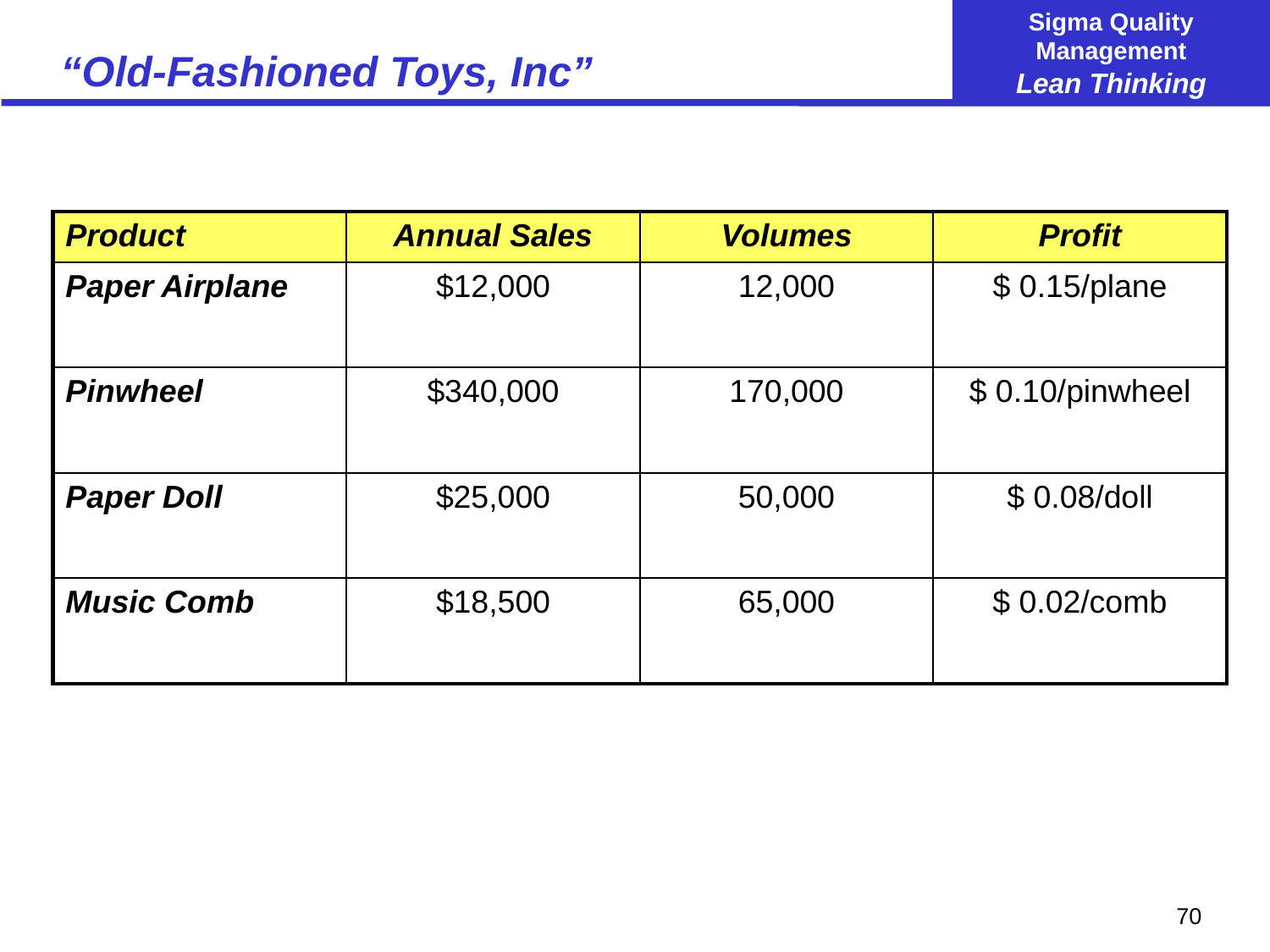

# “Old-Fashioned Toys, Inc”
| Product | Annual Sales | Volumes | Profit |
| --- | --- | --- | --- |
| Paper Airplane | $12,000 | 12,000 | $ 0.15/plane |
| Pinwheel | $340,000 | 170,000 | $ 0.10/pinwheel |
| Paper Doll | $25,000 | 50,000 | $ 0.08/doll |
| Music Comb | $18,500 | 65,000 | $ 0.02/comb |